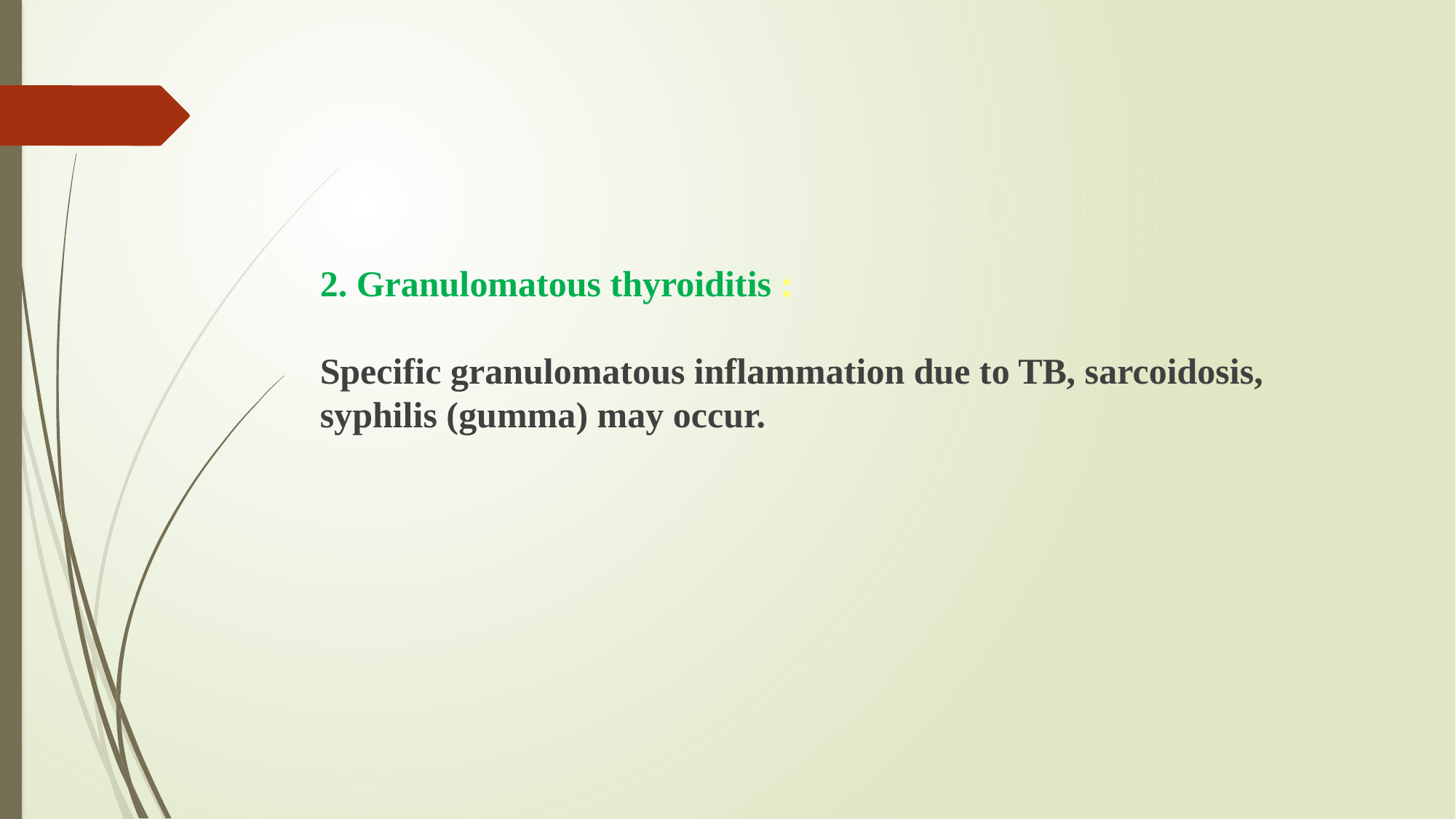

#

2. Granulomatous thyroiditis :

Specific granulomatous inflammation due to TB, sarcoidosis, syphilis (gumma) may occur.